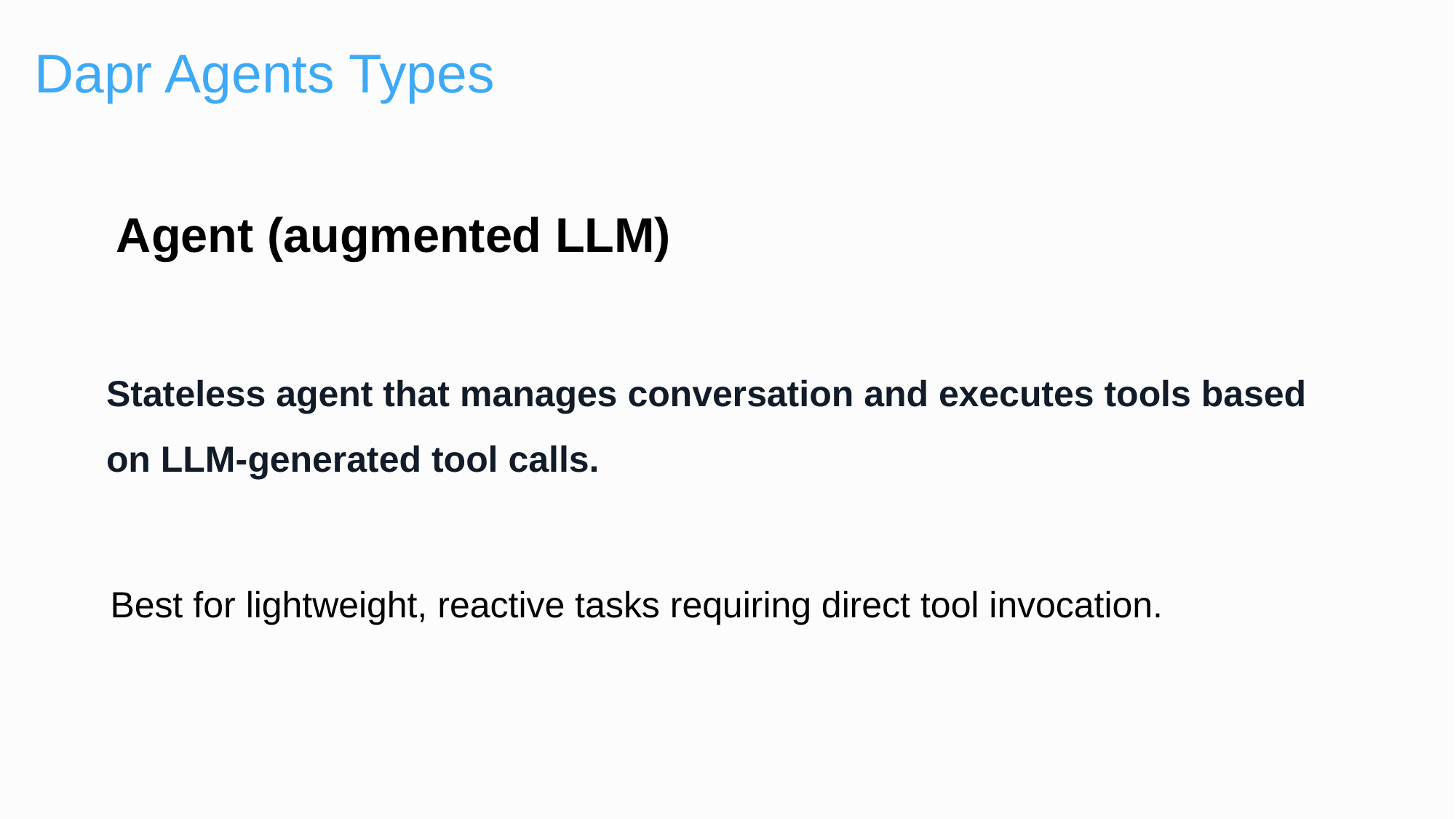

# Dapr Agents Types
Agent (augmented LLM)
Stateless agent that manages conversation and executes tools based on LLM-generated tool calls.
 Best for lightweight, reactive tasks requiring direct tool invocation.